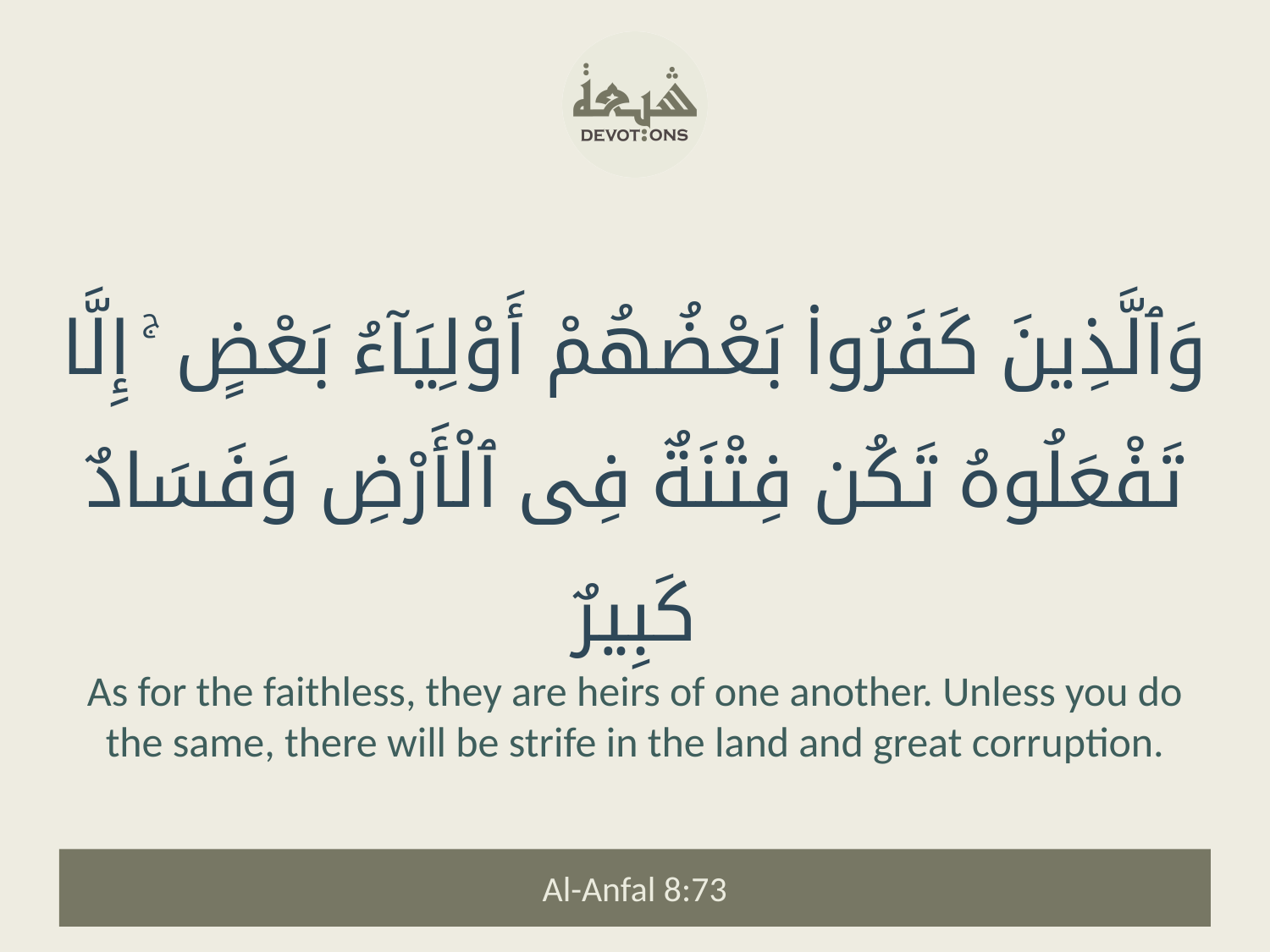

وَٱلَّذِينَ كَفَرُوا۟ بَعْضُهُمْ أَوْلِيَآءُ بَعْضٍ ۚ إِلَّا تَفْعَلُوهُ تَكُن فِتْنَةٌ فِى ٱلْأَرْضِ وَفَسَادٌ كَبِيرٌ
As for the faithless, they are heirs of one another. Unless you do the same, there will be strife in the land and great corruption.
Al-Anfal 8:73